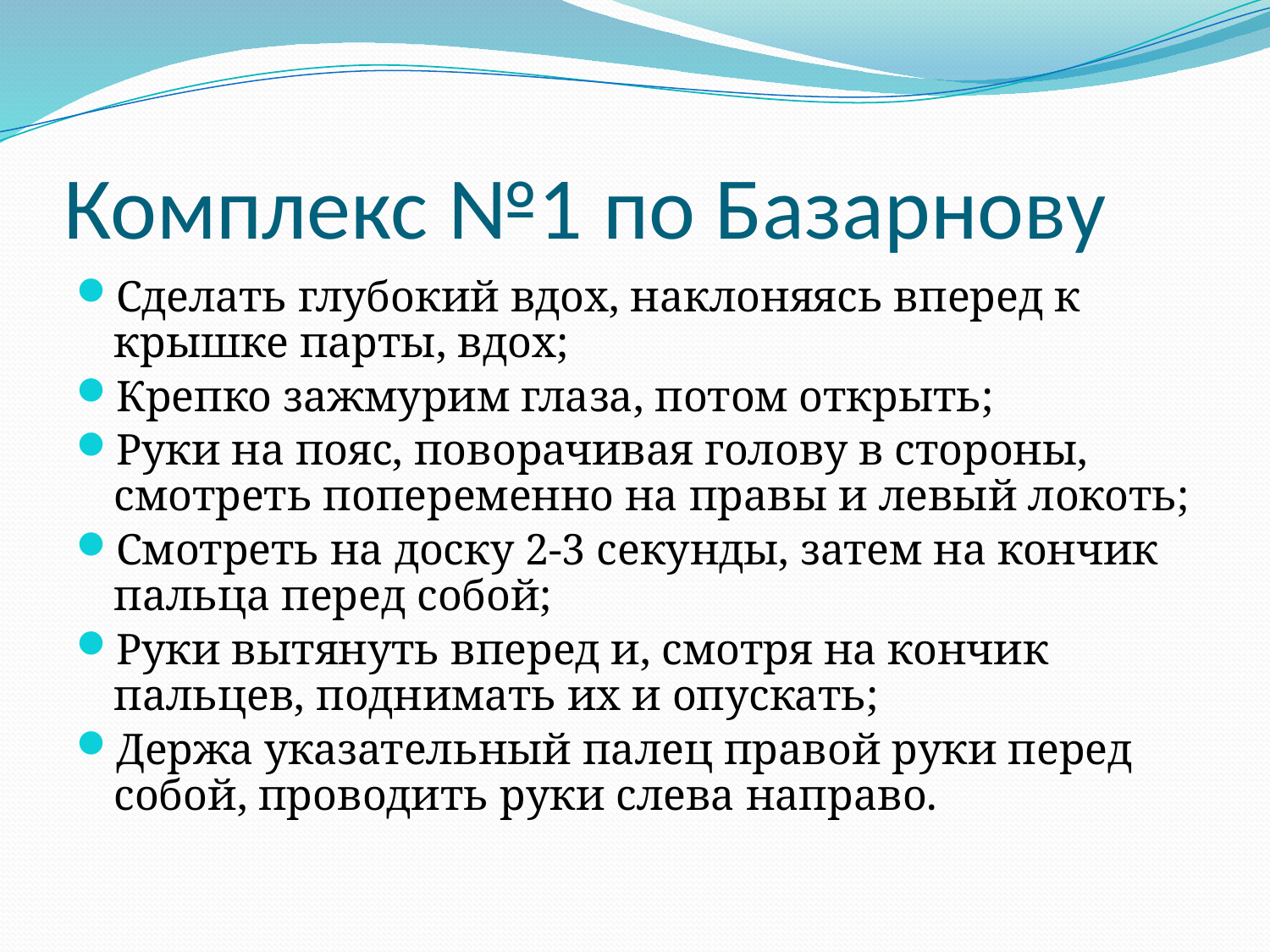

# Комплекс №1 по Базарнову
Сделать глубокий вдох, наклоняясь вперед к крышке парты, вдох;
Крепко зажмурим глаза, потом открыть;
Руки на пояс, поворачивая голову в стороны, смотреть попеременно на правы и левый локоть;
Смотреть на доску 2-3 секунды, затем на кончик пальца перед собой;
Руки вытянуть вперед и, смотря на кончик пальцев, поднимать их и опускать;
Держа указательный палец правой руки перед собой, проводить руки слева направо.